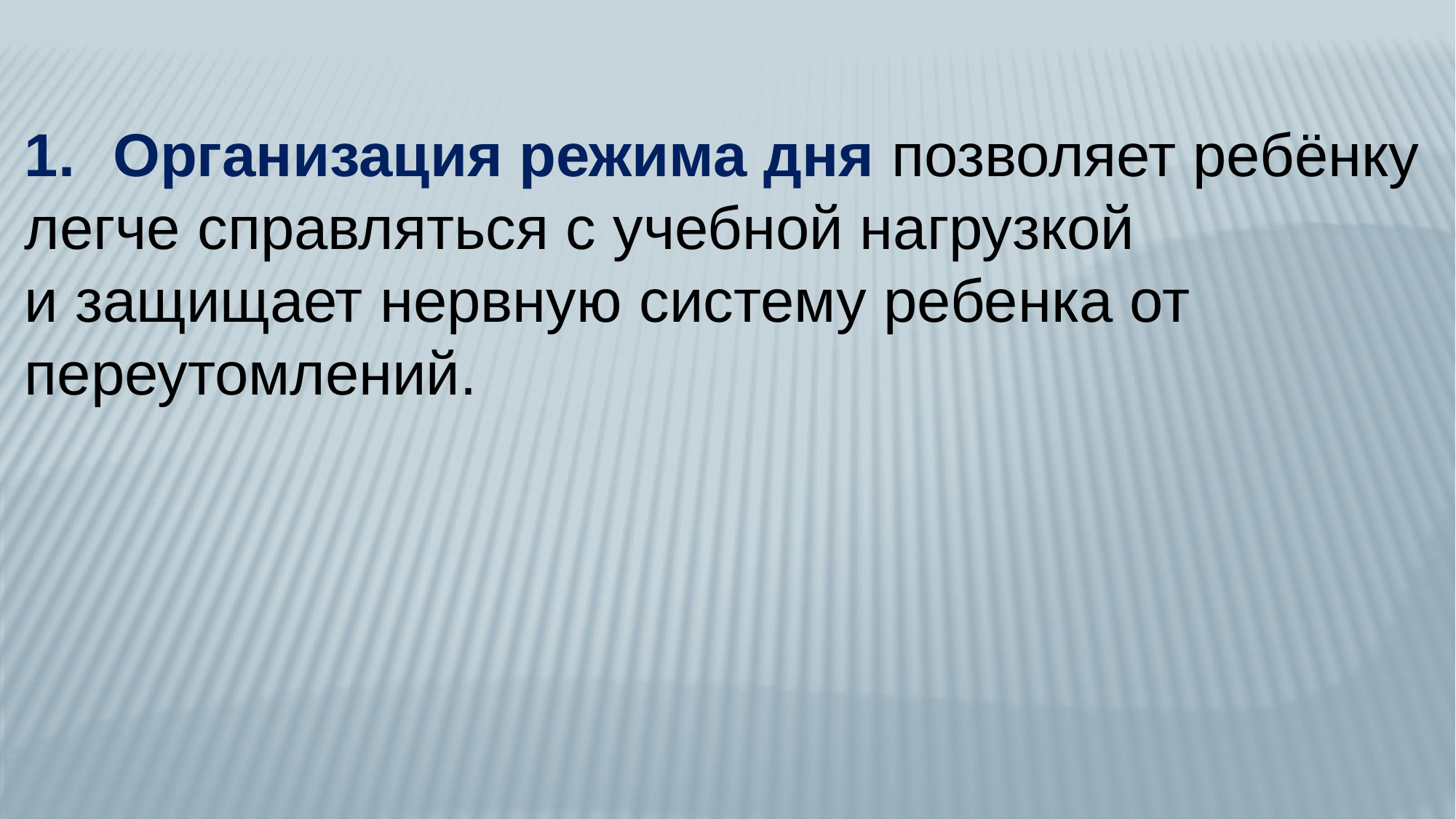

Организация режима дня позволяет ребёнку
легче справляться с учебной нагрузкой
и защищает нервную систему ребенка от
переутомлений.